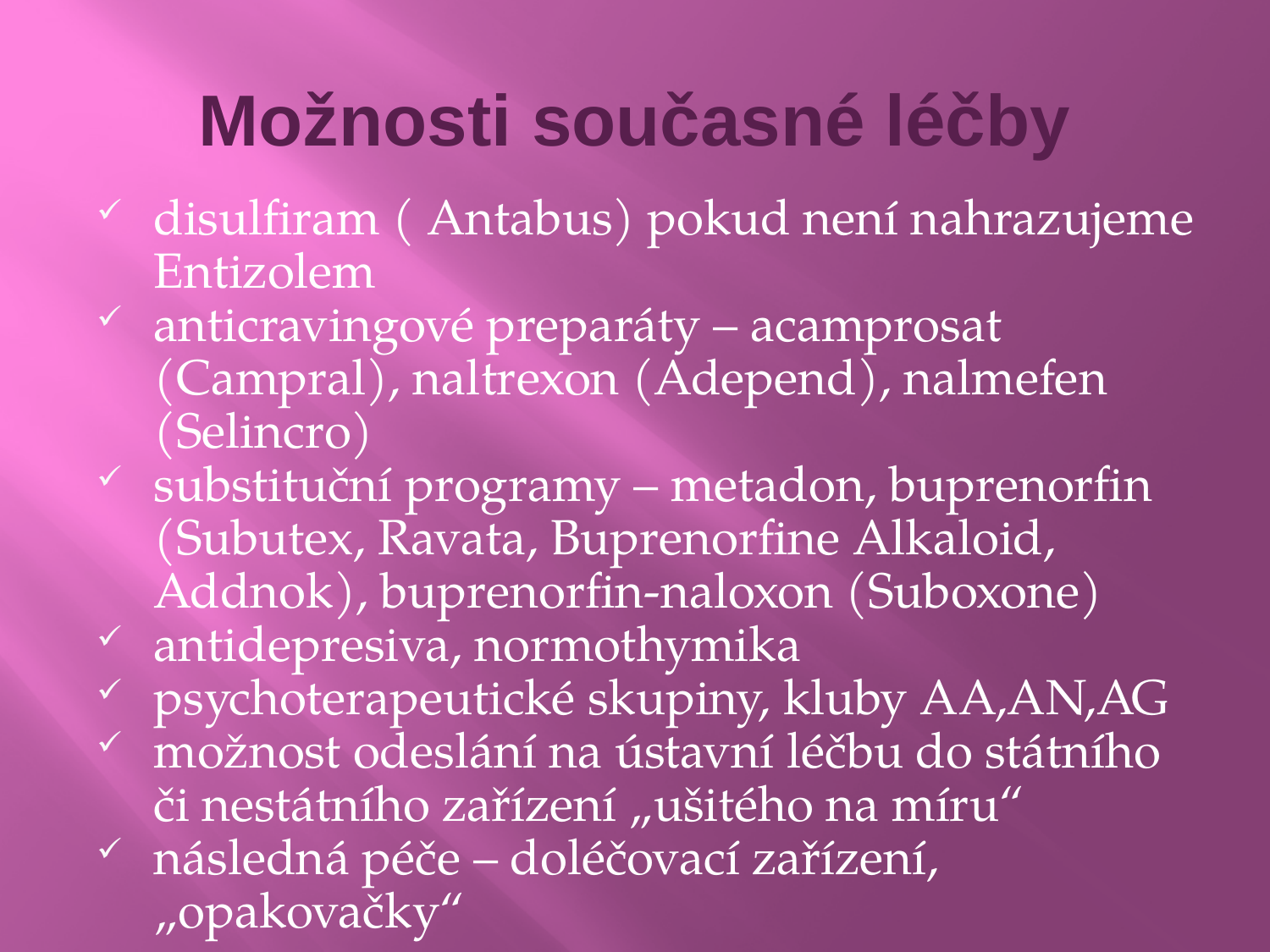

# Možnosti současné léčby
disulfiram ( Antabus) pokud není nahrazujeme Entizolem
anticravingové preparáty – acamprosat (Campral), naltrexon (Adepend), nalmefen (Selincro)
substituční programy – metadon, buprenorfin (Subutex, Ravata, Buprenorfine Alkaloid, Addnok), buprenorfin-naloxon (Suboxone)
antidepresiva, normothymika
psychoterapeutické skupiny, kluby AA,AN,AG
možnost odeslání na ústavní léčbu do státního či nestátního zařízení „ušitého na míru“
následná péče – doléčovací zařízení, „opakovačky“